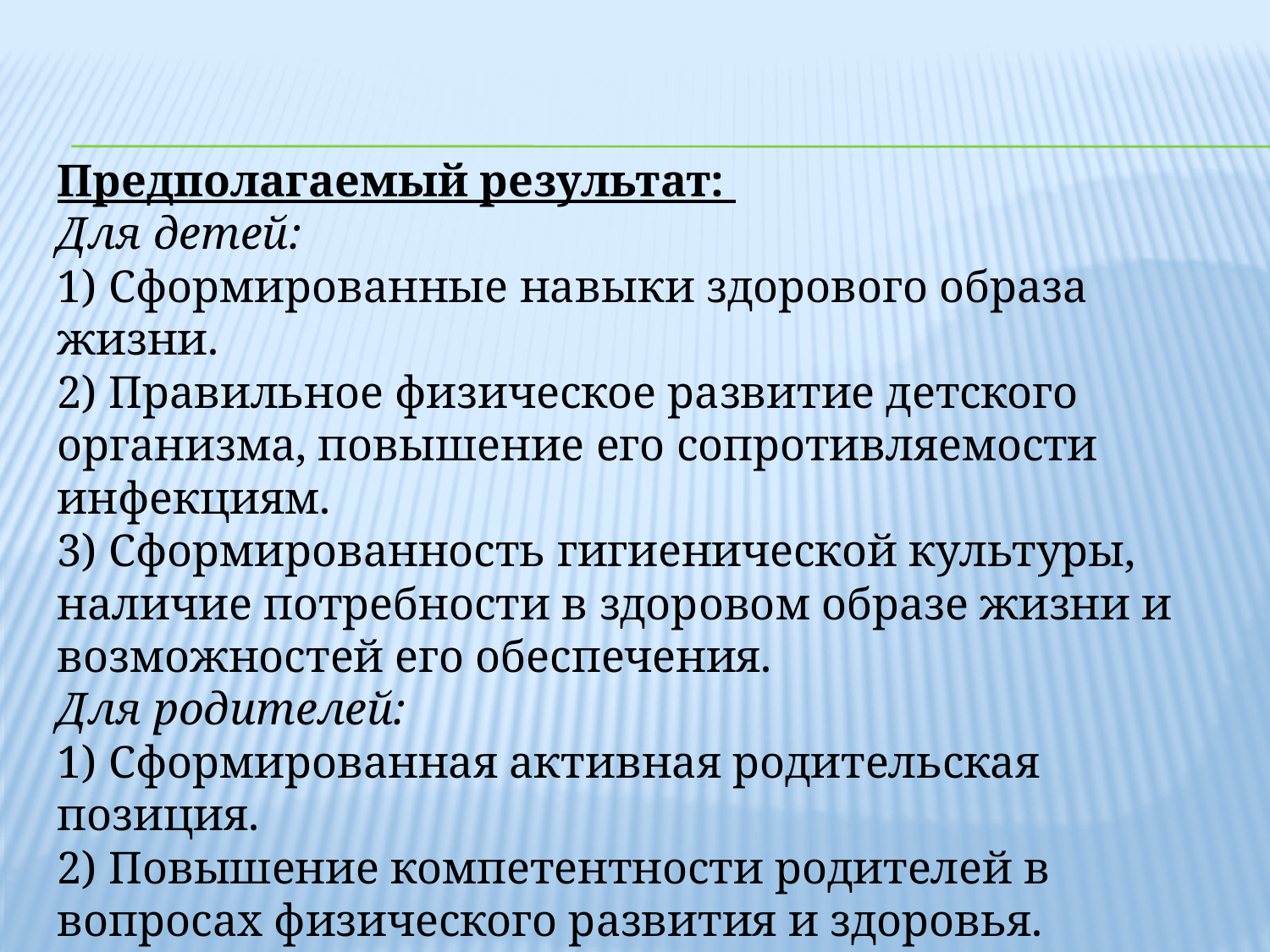

Предполагаемый результат:
Для детей:
1) Сформированные навыки здорового образа жизни.
2) Правильное физическое развитие детского организма, повышение его сопротивляемости инфекциям.
3) Сформированность гигиенической культуры, наличие потребности в здоровом образе жизни и возможностей его обеспечения.
Для родителей:
1) Сформированная активная родительская позиция.
2) Повышение компетентности родителей в вопросах физического развития и здоровья.
3) Активное участие родителей в жизнедеятельности ДОУ.